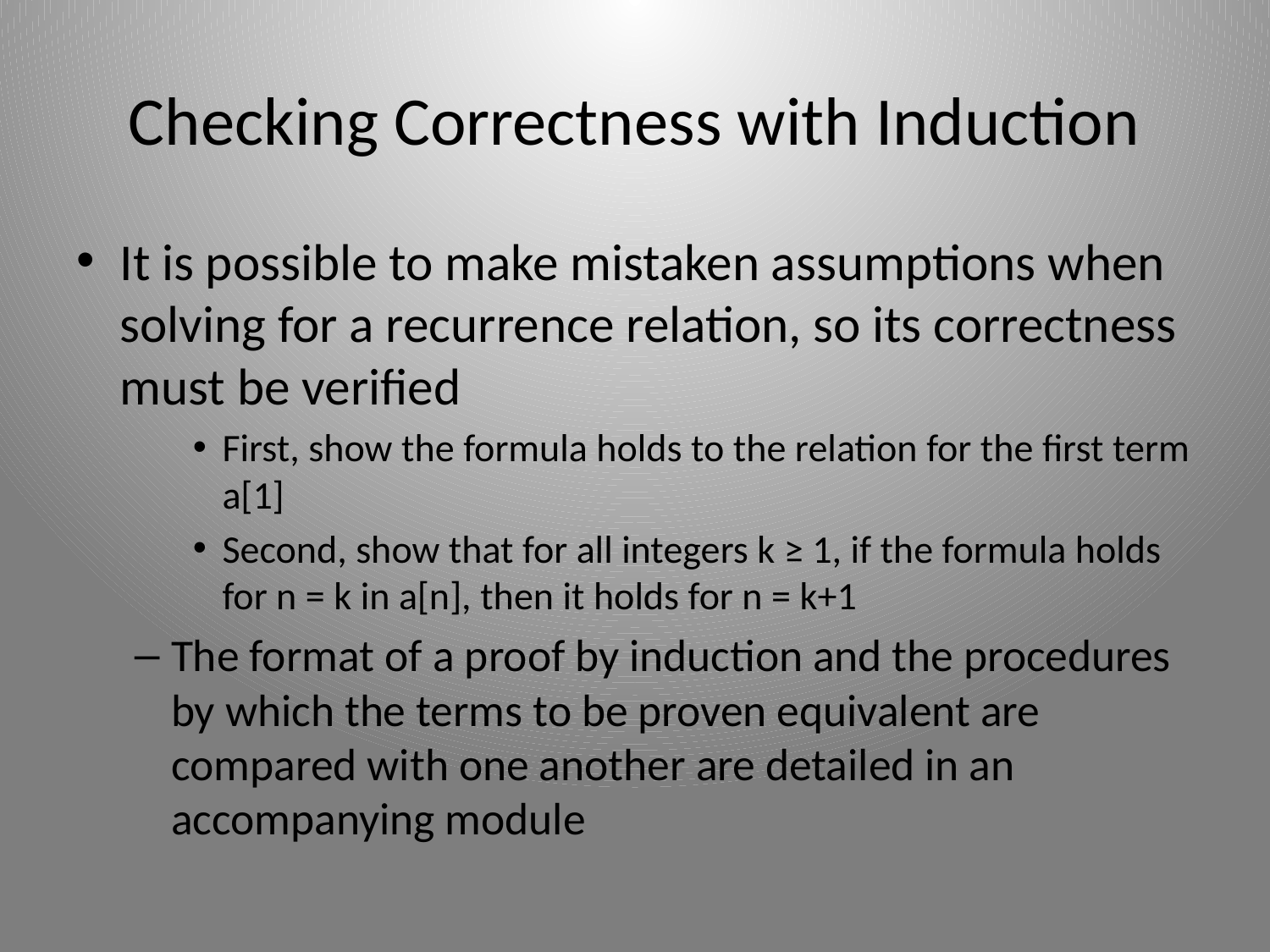

# Checking Correctness with Induction
It is possible to make mistaken assumptions when solving for a recurrence relation, so its correctness must be verified
First, show the formula holds to the relation for the first term a[1]
Second, show that for all integers k ≥ 1, if the formula holds for n = k in a[n], then it holds for n = k+1
The format of a proof by induction and the procedures by which the terms to be proven equivalent are compared with one another are detailed in an accompanying module